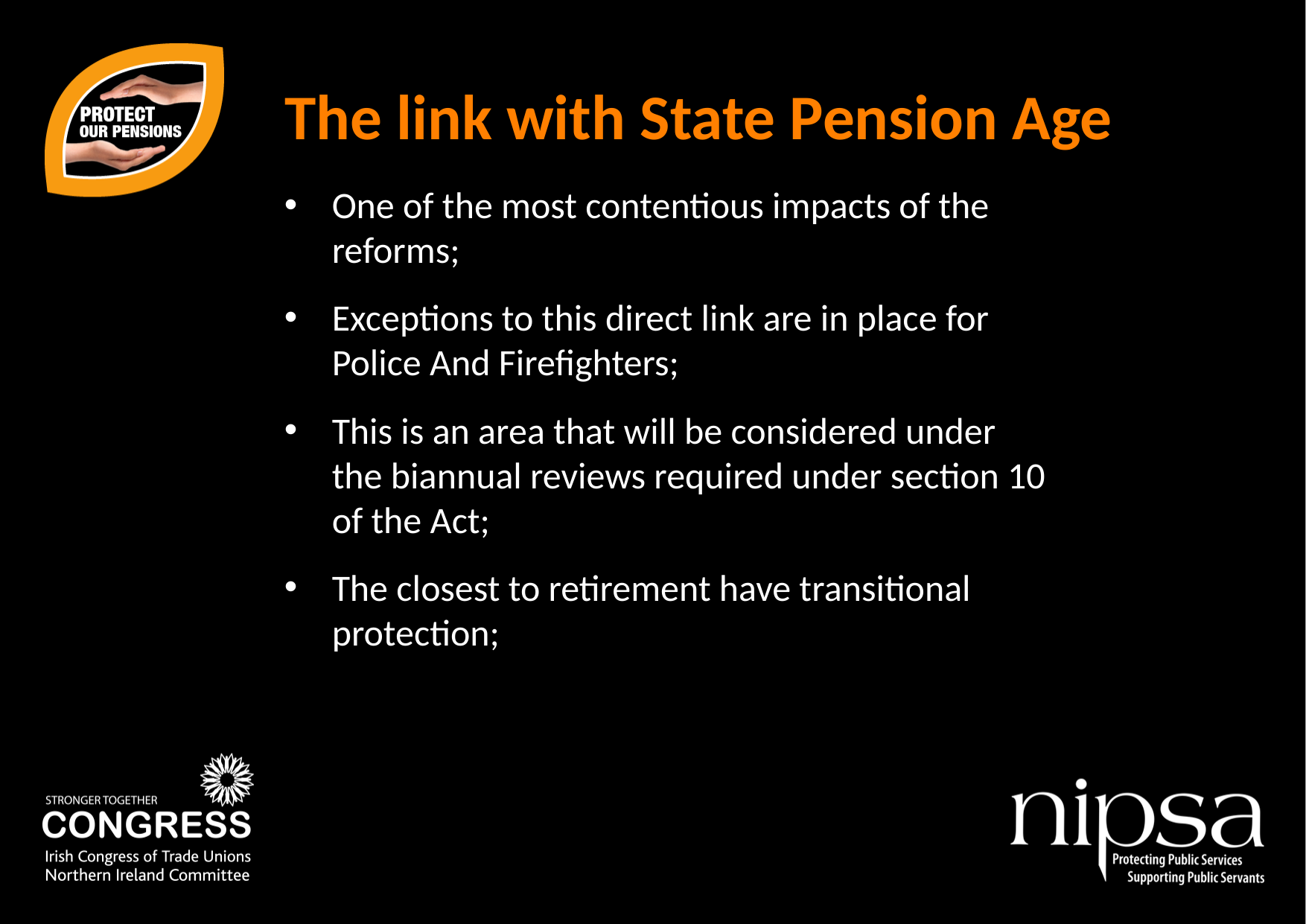

# The link with State Pension Age
One of the most contentious impacts of the reforms;
Exceptions to this direct link are in place for Police And Firefighters;
This is an area that will be considered under the biannual reviews required under section 10 of the Act;
The closest to retirement have transitional protection;